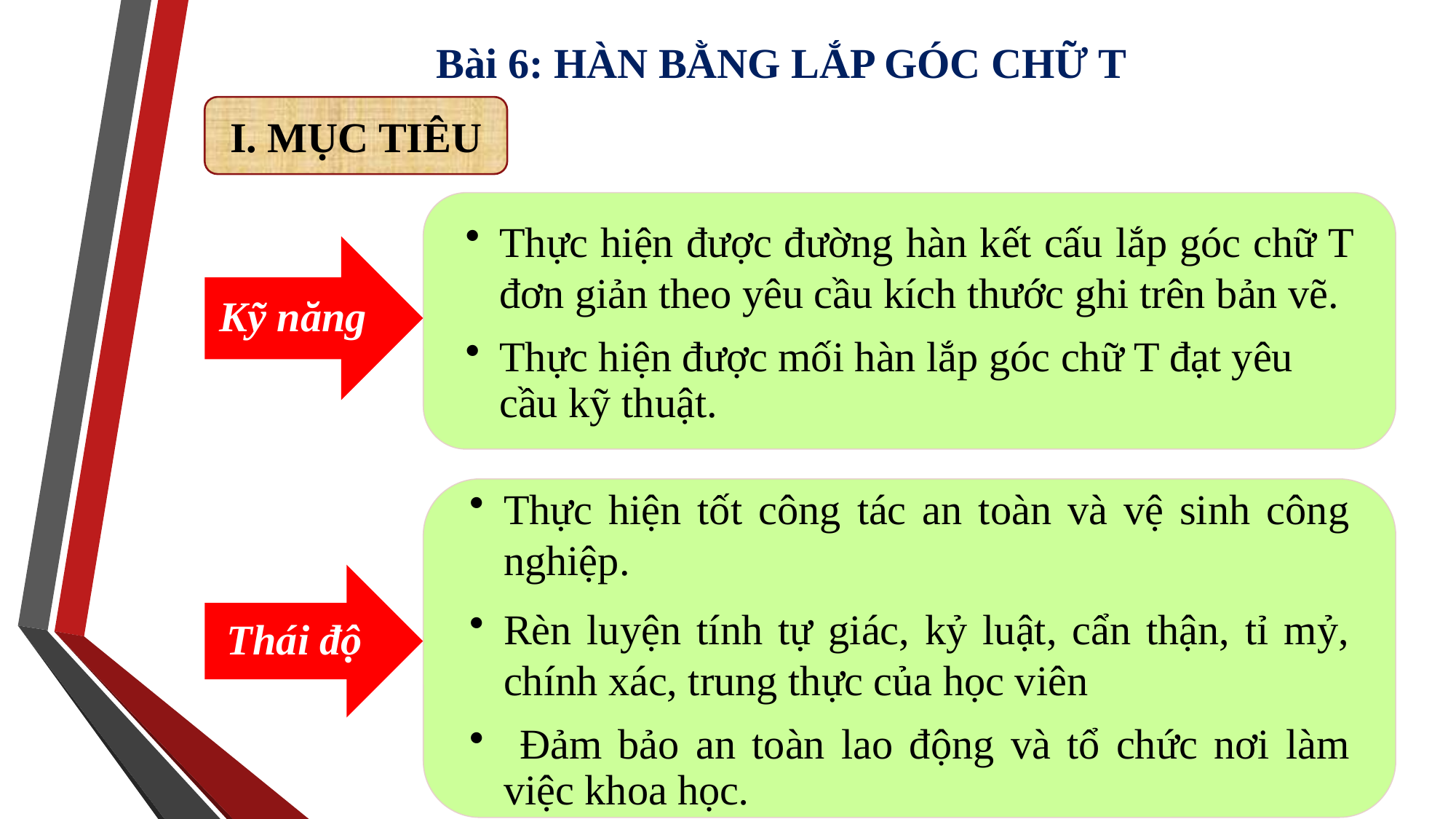

Bài 6: HÀN BẰNG LẮP GÓC CHỮ T
I. MỤC TIÊU
Thực hiện được đường hàn kết cấu lắp góc chữ T đơn giản theo yêu cầu kích thước ghi trên bản vẽ.
Thực hiện được mối hàn lắp góc chữ T đạt yêu cầu kỹ thuật.
Kỹ năng
Thực hiện tốt công tác an toàn và vệ sinh công nghiệp.
Rèn luyện tính tự giác, kỷ luật, cẩn thận, tỉ mỷ, chính xác, trung thực của học viên
 Đảm bảo an toàn lao động và tổ chức nơi làm việc khoa học.
Thái độ